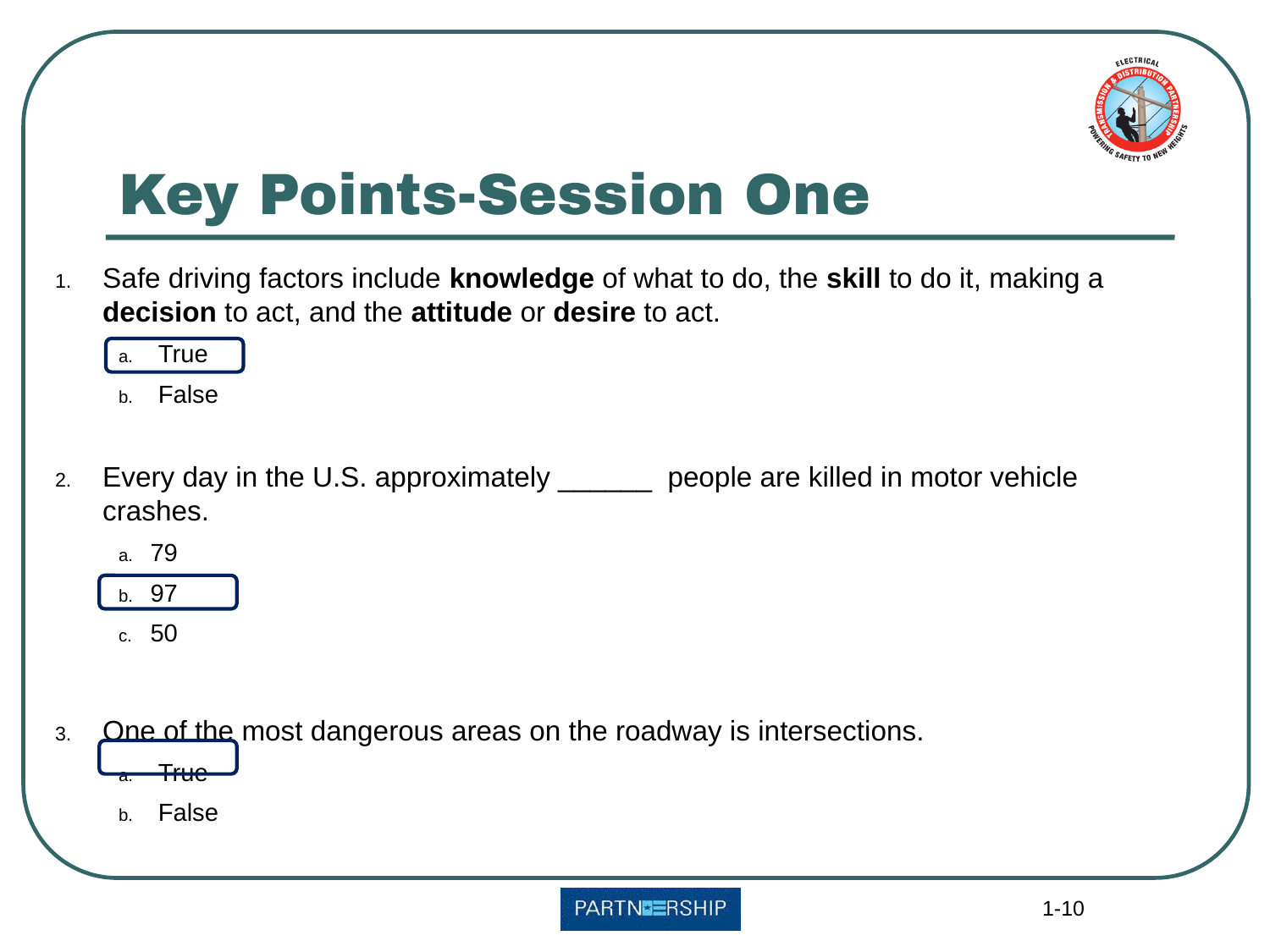

# Key Points-Session One
Safe driving factors include knowledge of what to do, the skill to do it, making a decision to act, and the attitude or desire to act.
True
False

Every day in the U.S. approximately ______  people are killed in motor vehicle crashes.
79
97
50

One of the most dangerous areas on the roadway is intersections.
True
False

1-10